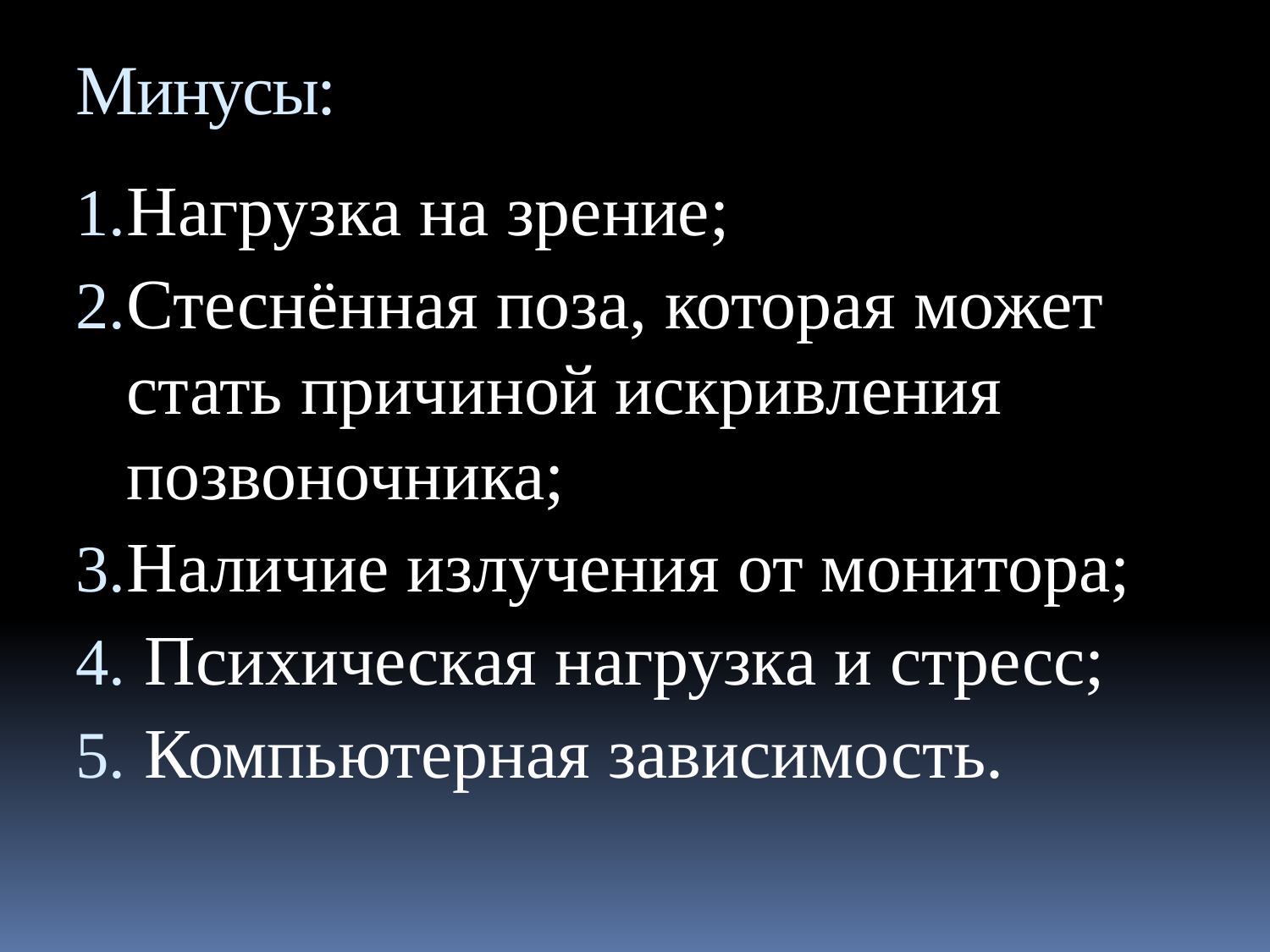

# Минусы:
Нагрузка на зрение;
Стеснённая поза, которая может стать причиной искривления позвоночника;
Наличие излучения от монитора;
 Психическая нагрузка и стресс;
 Компьютерная зависимость.